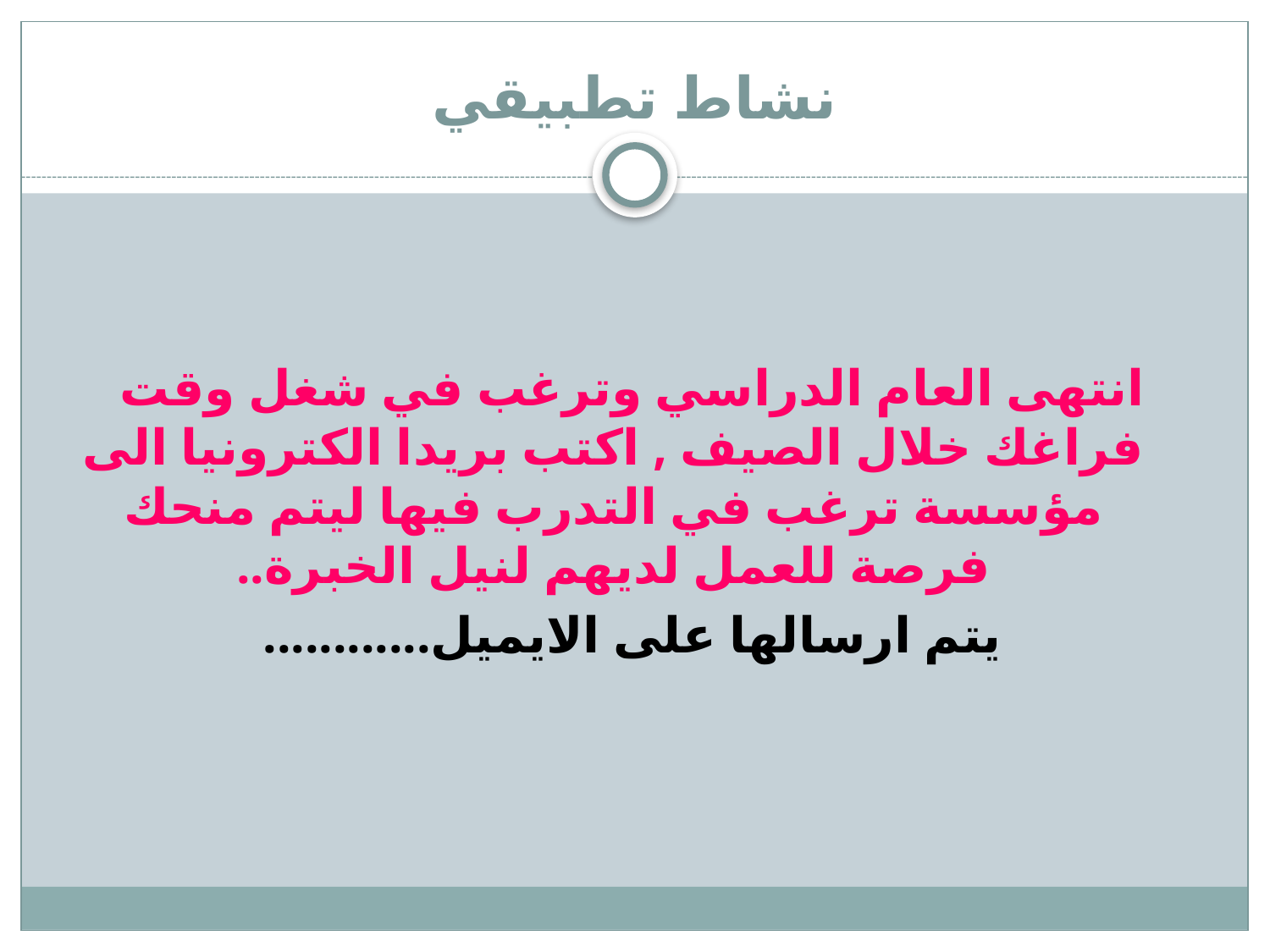

# نشاط تطبيقي

انتهى العام الدراسي وترغب في شغل وقت فراغك خلال الصيف , اكتب بريدا الكترونيا الى مؤسسة ترغب في التدرب فيها ليتم منحك فرصة للعمل لديهم لنيل الخبرة..
يتم ارسالها على الايميل............